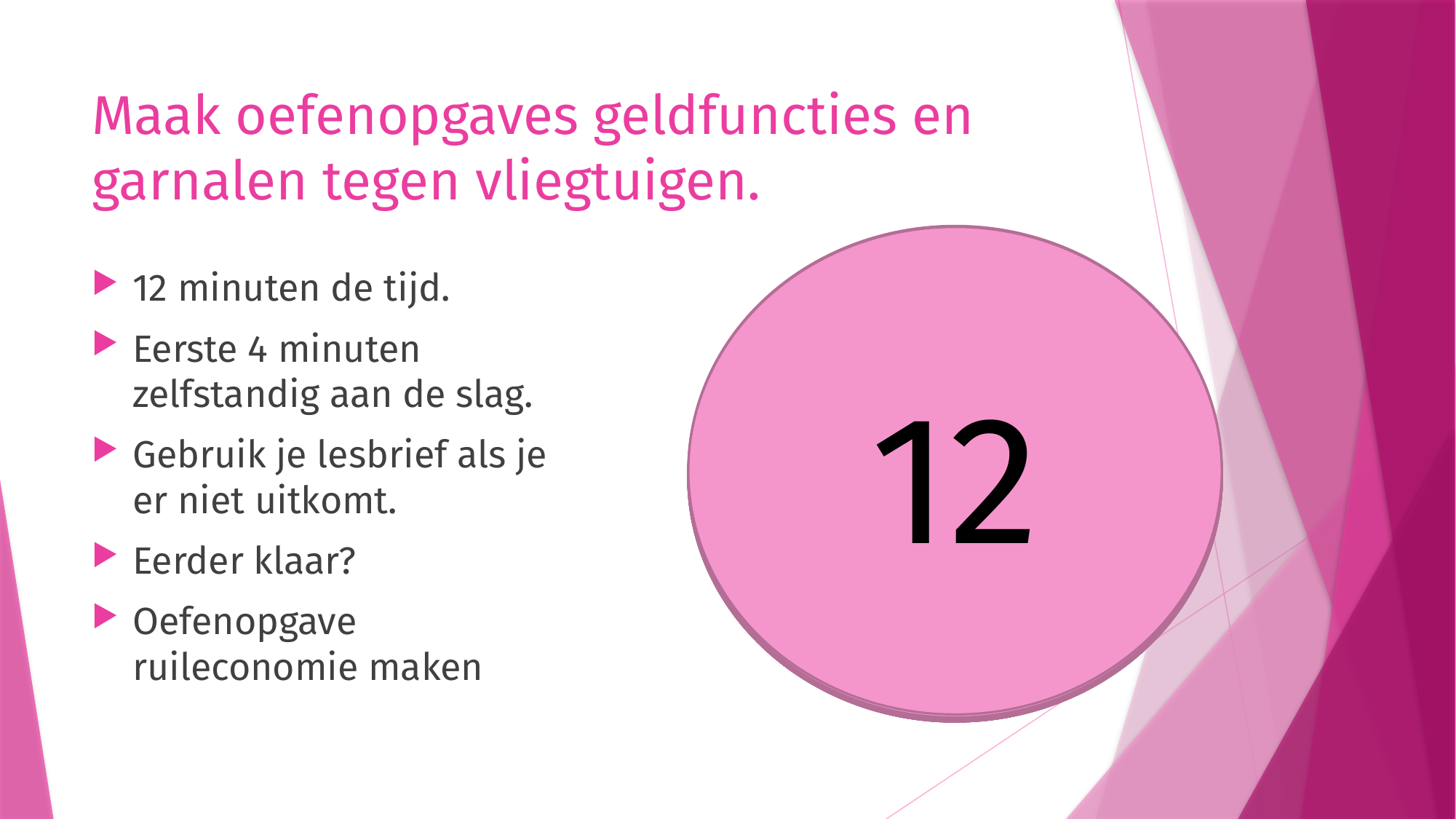

# Maak oefenopgaves geldfuncties en garnalen tegen vliegtuigen.
11
12
10
9
8
5
6
7
4
3
1
2
12 minuten de tijd.
Eerste 4 minuten zelfstandig aan de slag.
Gebruik je lesbrief als je er niet uitkomt.
Eerder klaar?
Oefenopgave ruileconomie maken